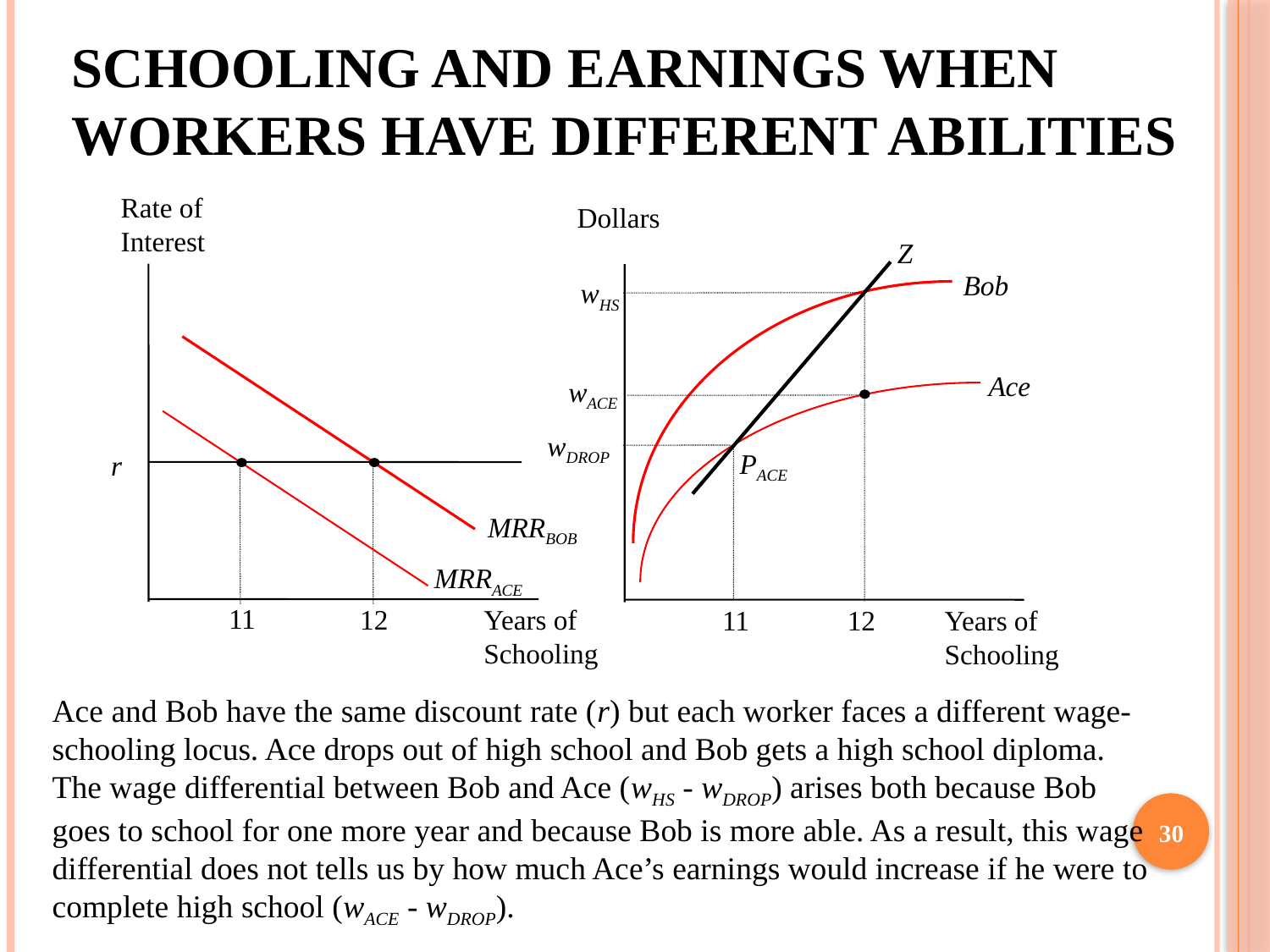

# Schooling and Earnings When Workers Have Different Abilities
Rate of Interest
Dollars
Z

Bob
wHS

Ace
wACE

wDROP
PACE

r

MRRBOB
MRRACE
11

Years of Schooling
12
Years of Schooling
11
12
Ace and Bob have the same discount rate (r) but each worker faces a different wage-schooling locus. Ace drops out of high school and Bob gets a high school diploma. The wage differential between Bob and Ace (wHS - wDROP) arises both because Bob goes to school for one more year and because Bob is more able. As a result, this wage differential does not tells us by how much Ace’s earnings would increase if he were to complete high school (wACE - wDROP).
30